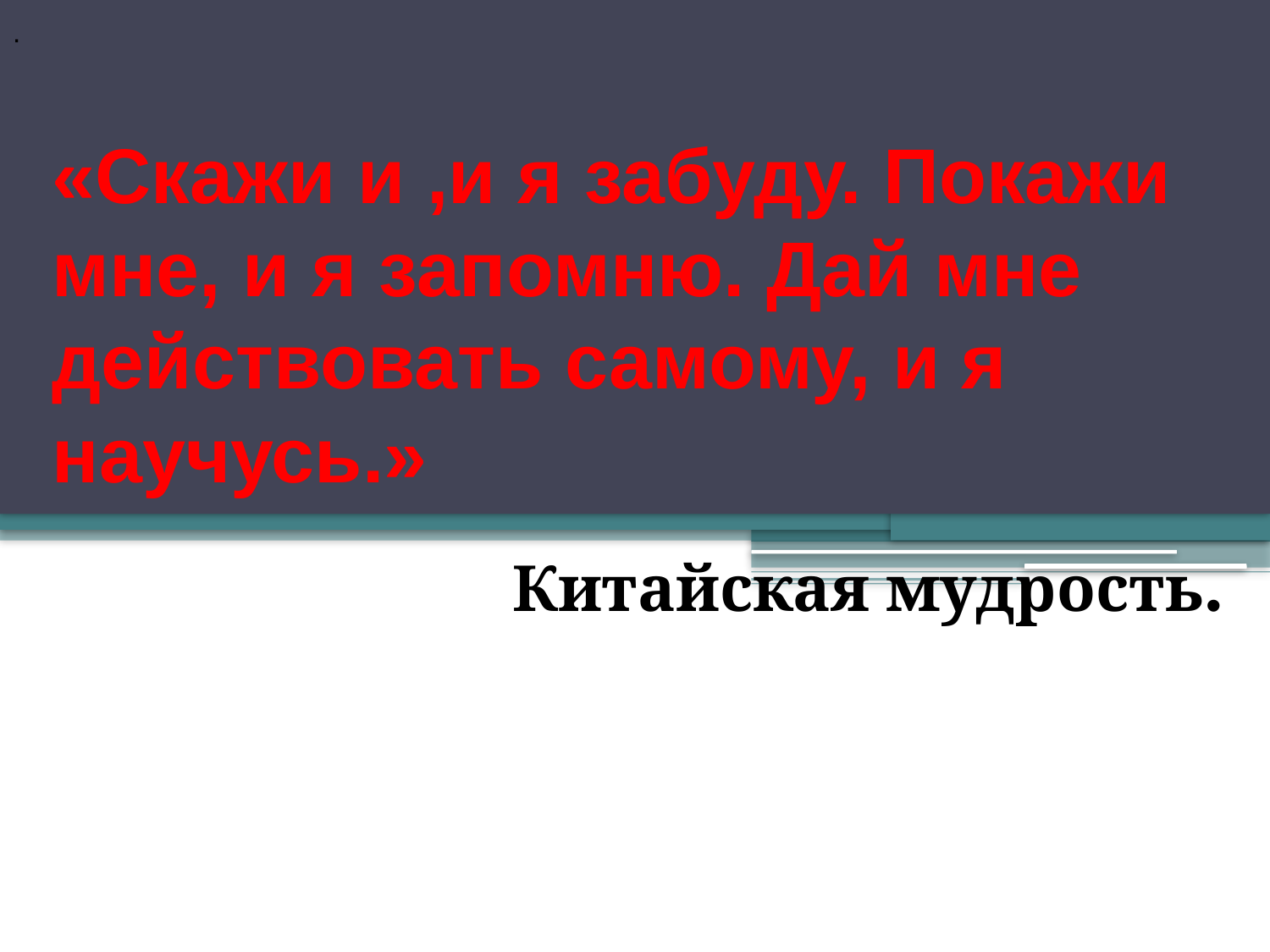

.
«Скажи и ,и я забуду. Покажи мне, и я запомню. Дай мне действовать самому, и я научусь.»
#
    Китайская мудрость.